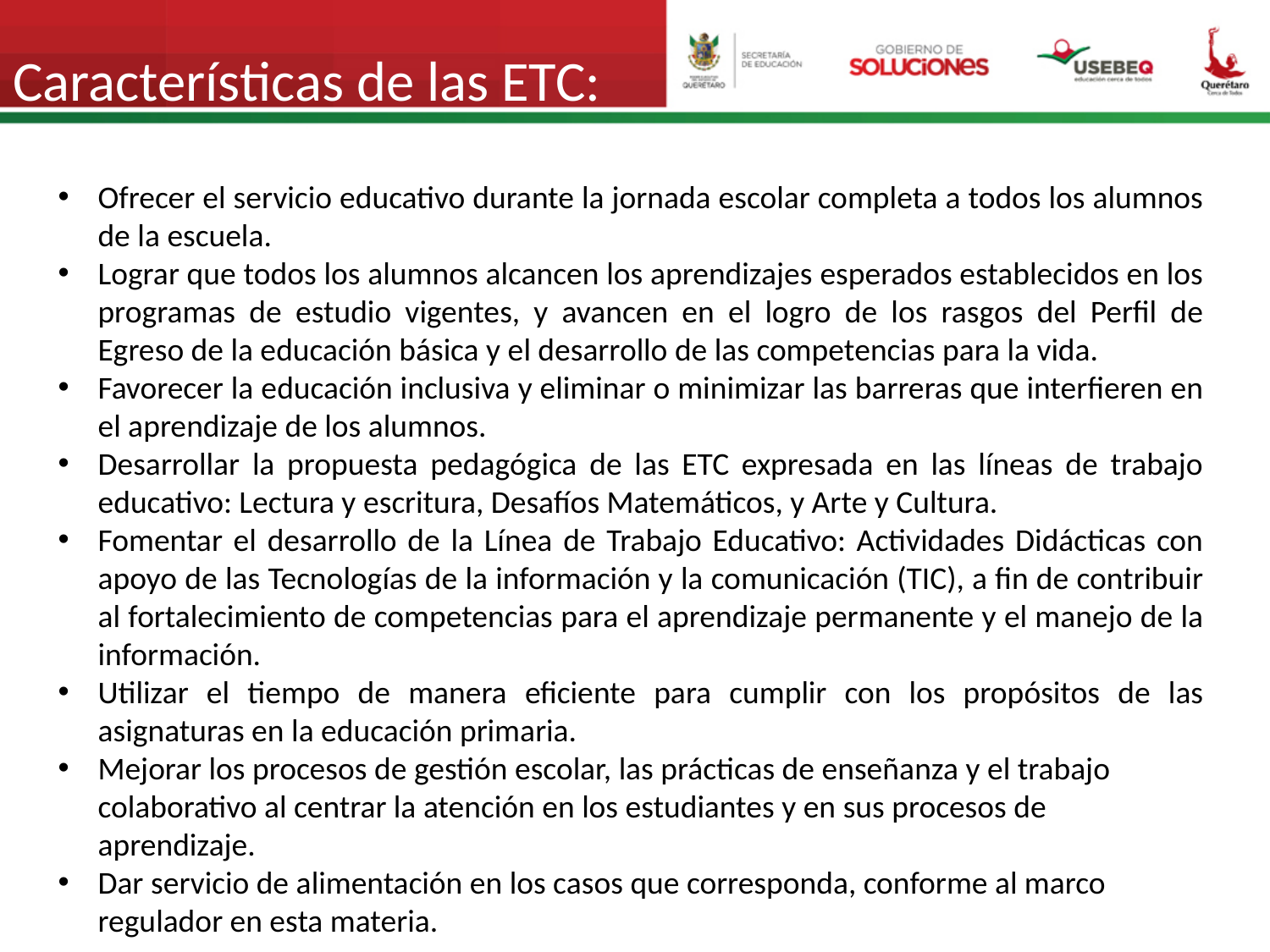

# Características de las ETC:

Ofrecer el servicio educativo durante la jornada escolar completa a todos los alumnos de la escuela.
Lograr que todos los alumnos alcancen los aprendizajes esperados establecidos en los programas de estudio vigentes, y avancen en el logro de los rasgos del Perfil de Egreso de la educación básica y el desarrollo de las competencias para la vida.
Favorecer la educación inclusiva y eliminar o minimizar las barreras que interfieren en el aprendizaje de los alumnos.
Desarrollar la propuesta pedagógica de las ETC expresada en las líneas de trabajo educativo: Lectura y escritura, Desafíos Matemáticos, y Arte y Cultura.
Fomentar el desarrollo de la Línea de Trabajo Educativo: Actividades Didácticas con apoyo de las Tecnologías de la información y la comunicación (TIC), a fin de contribuir al fortalecimiento de competencias para el aprendizaje permanente y el manejo de la información.
Utilizar el tiempo de manera eficiente para cumplir con los propósitos de las asignaturas en la educación primaria.
Mejorar los procesos de gestión escolar, las prácticas de enseñanza y el trabajo colaborativo al centrar la atención en los estudiantes y en sus procesos de aprendizaje.
Dar servicio de alimentación en los casos que corresponda, conforme al marco regulador en esta materia.